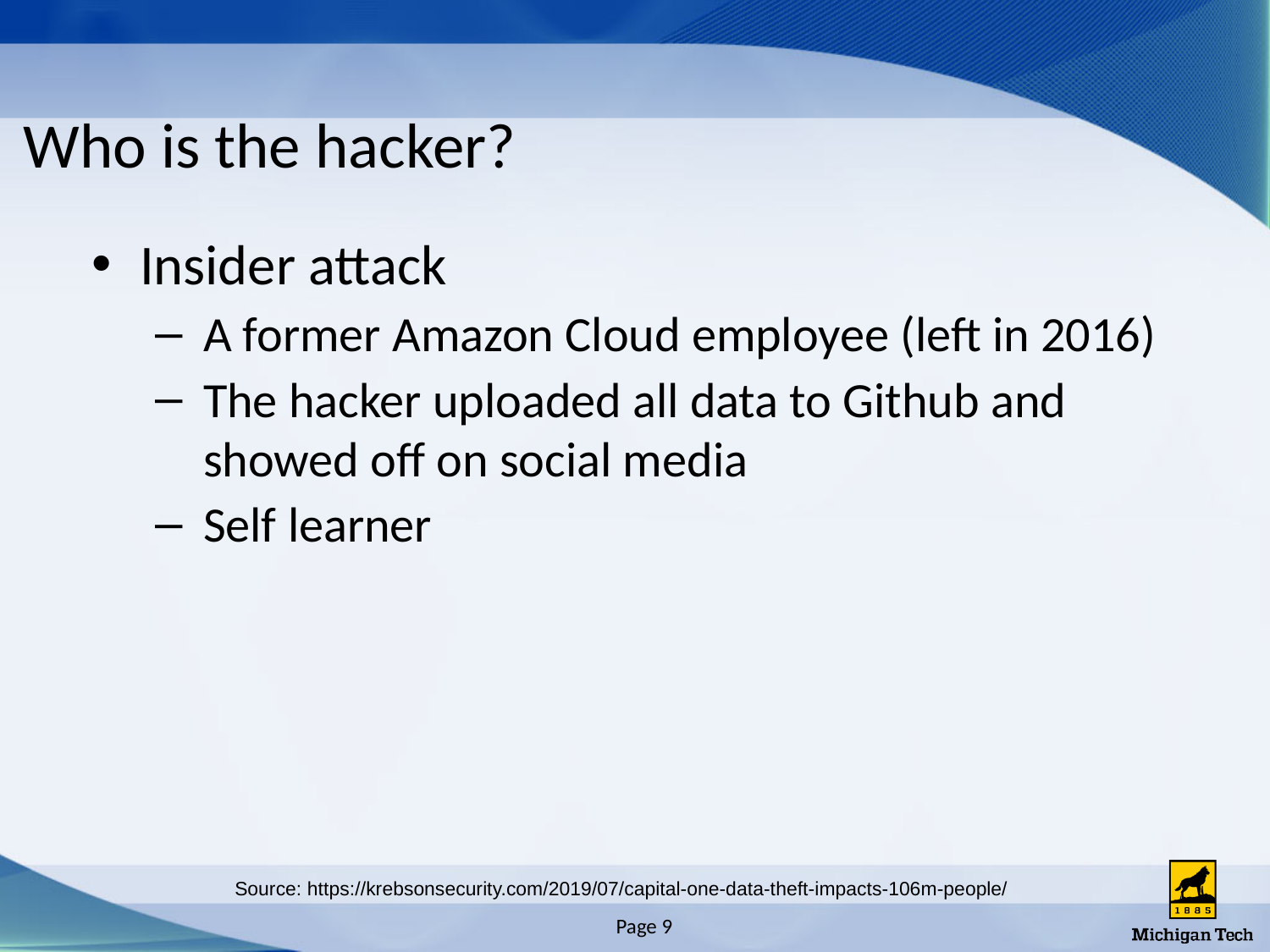

# Who is the hacker?
Insider attack
A former Amazon Cloud employee (left in 2016)
The hacker uploaded all data to Github and showed off on social media
Self learner
Source: https://krebsonsecurity.com/2019/07/capital-one-data-theft-impacts-106m-people/